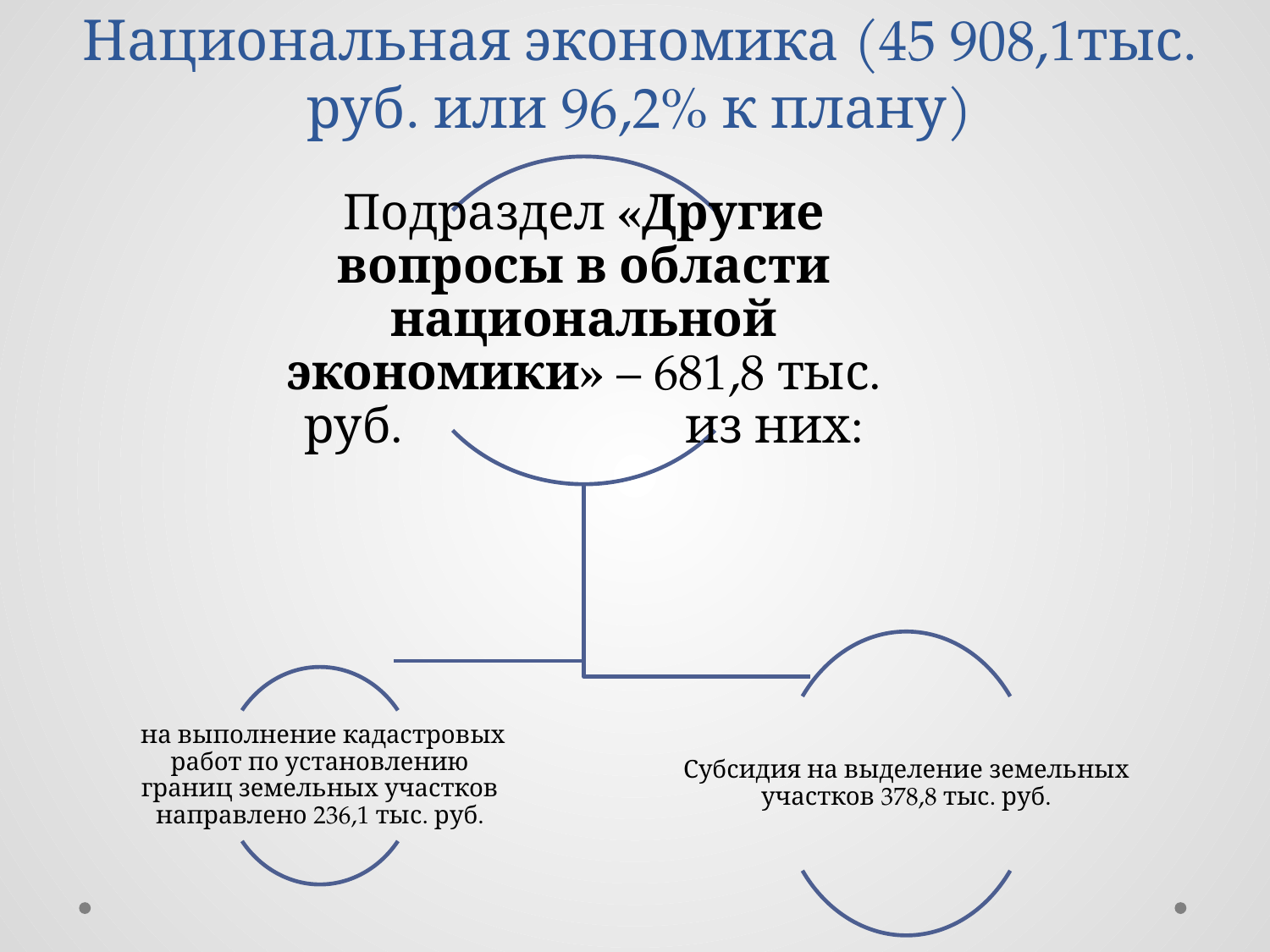

# Национальная экономика (45 908,1тыс. руб. или 96,2% к плану)
Подраздел «Другие вопросы в области национальной экономики» – 681,8 тыс. руб.                       из них:
 на выполнение кадастровых работ по установлению границ земельных участков направлено 236,1 тыс. руб.
Субсидия на выделение земельных участков 378,8 тыс. руб.